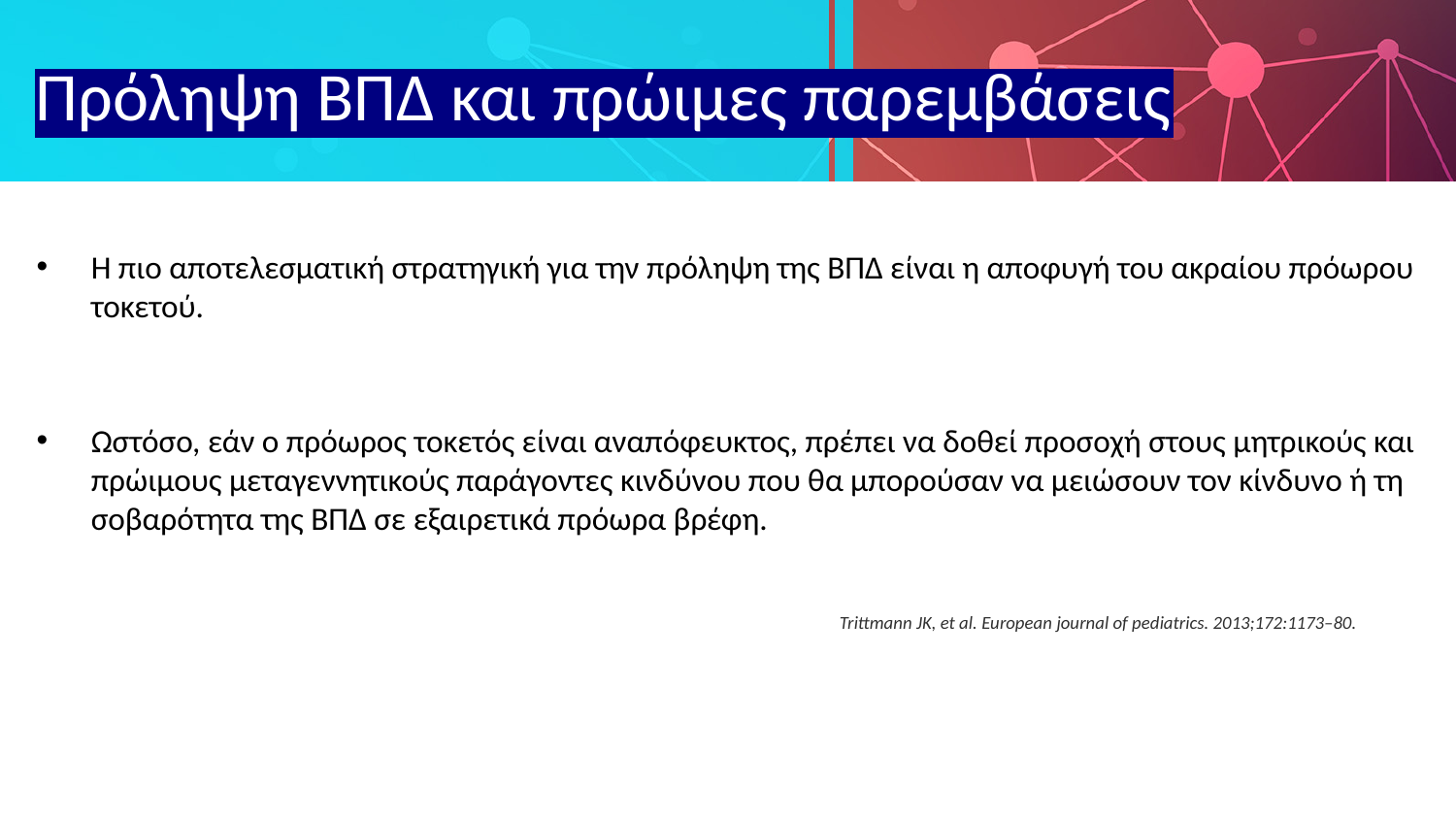

# Πρόληψη ΒΠΔ και πρώιμες παρεμβάσεις
Η πιο αποτελεσματική στρατηγική για την πρόληψη της BΠΔ είναι η αποφυγή του ακραίου πρόωρου τοκετού.

Ωστόσο, εάν ο πρόωρος τοκετός είναι αναπόφευκτος, πρέπει να δοθεί προσοχή στους μητρικούς και πρώιμους μεταγεννητικούς παράγοντες κινδύνου που θα μπορούσαν να μειώσουν τον κίνδυνο ή τη σοβαρότητα της BΠΔ σε εξαιρετικά πρόωρα βρέφη.

Trittmann JK, et al. European journal of pediatrics. 2013;172:1173–80.